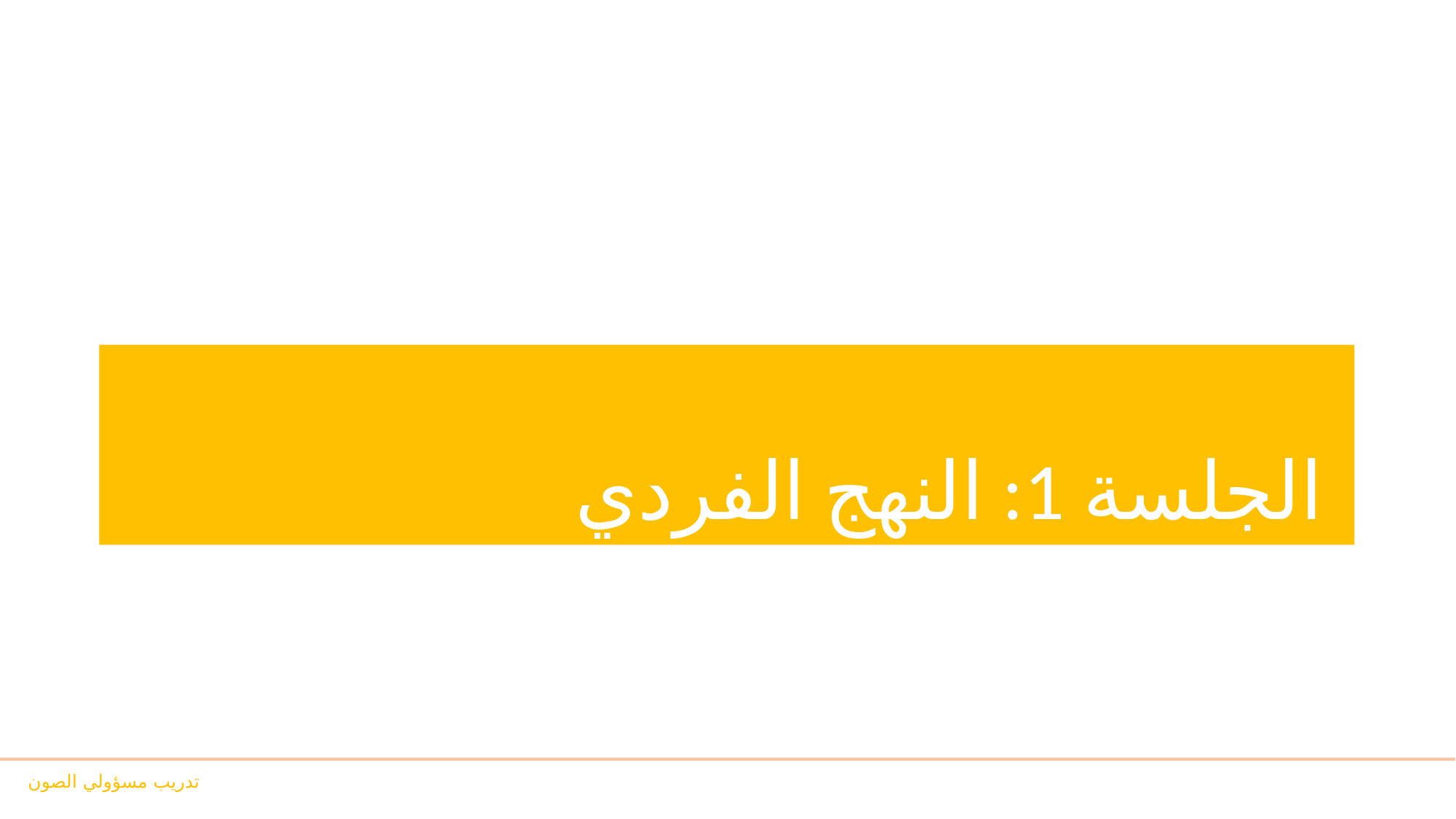

# الجلسة 1: النهج الفردي

تدريب مسؤولي الصون